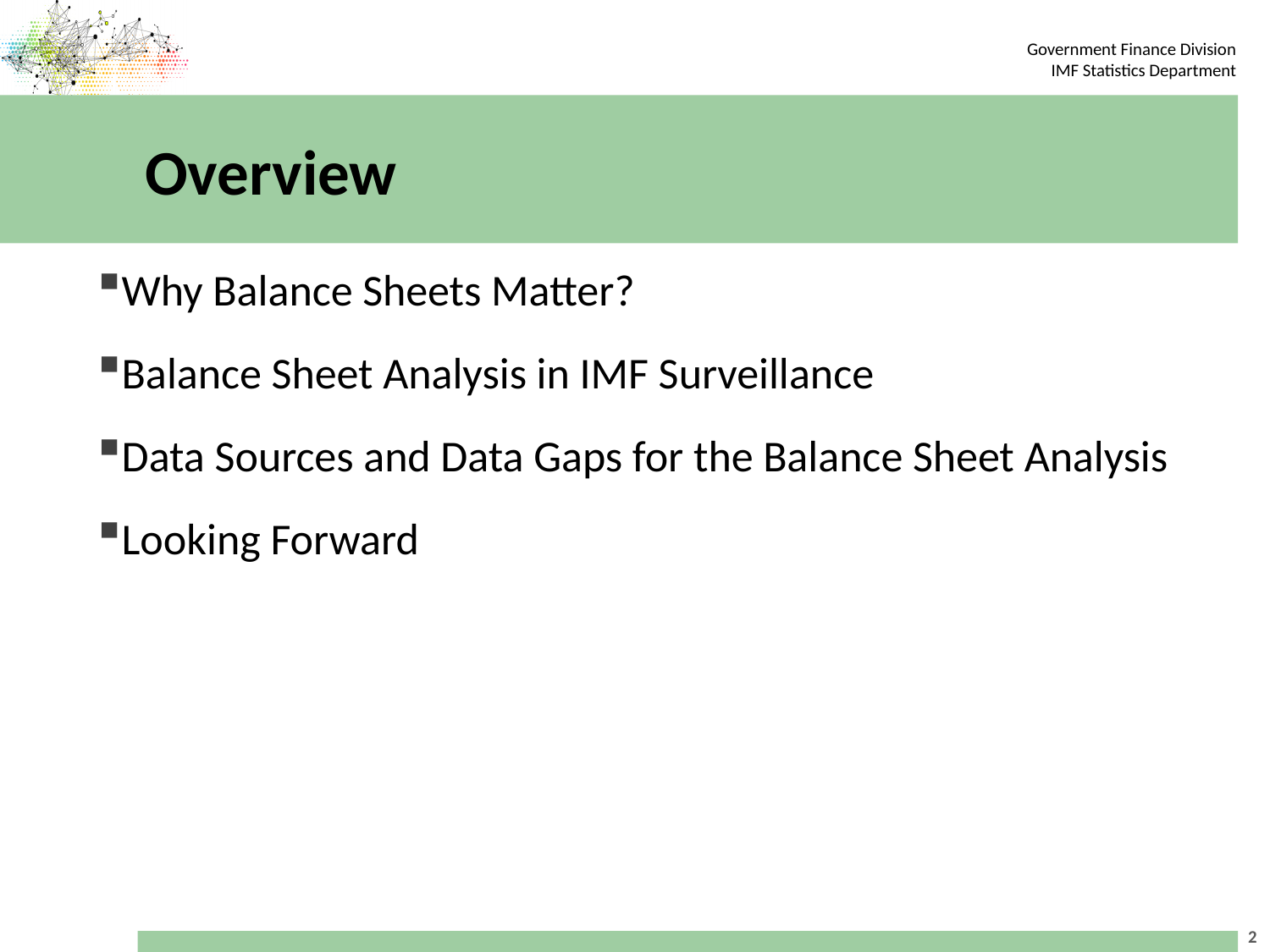

# Overview
Why Balance Sheets Matter?
Balance Sheet Analysis in IMF Surveillance
Data Sources and Data Gaps for the Balance Sheet Analysis
Looking Forward

2